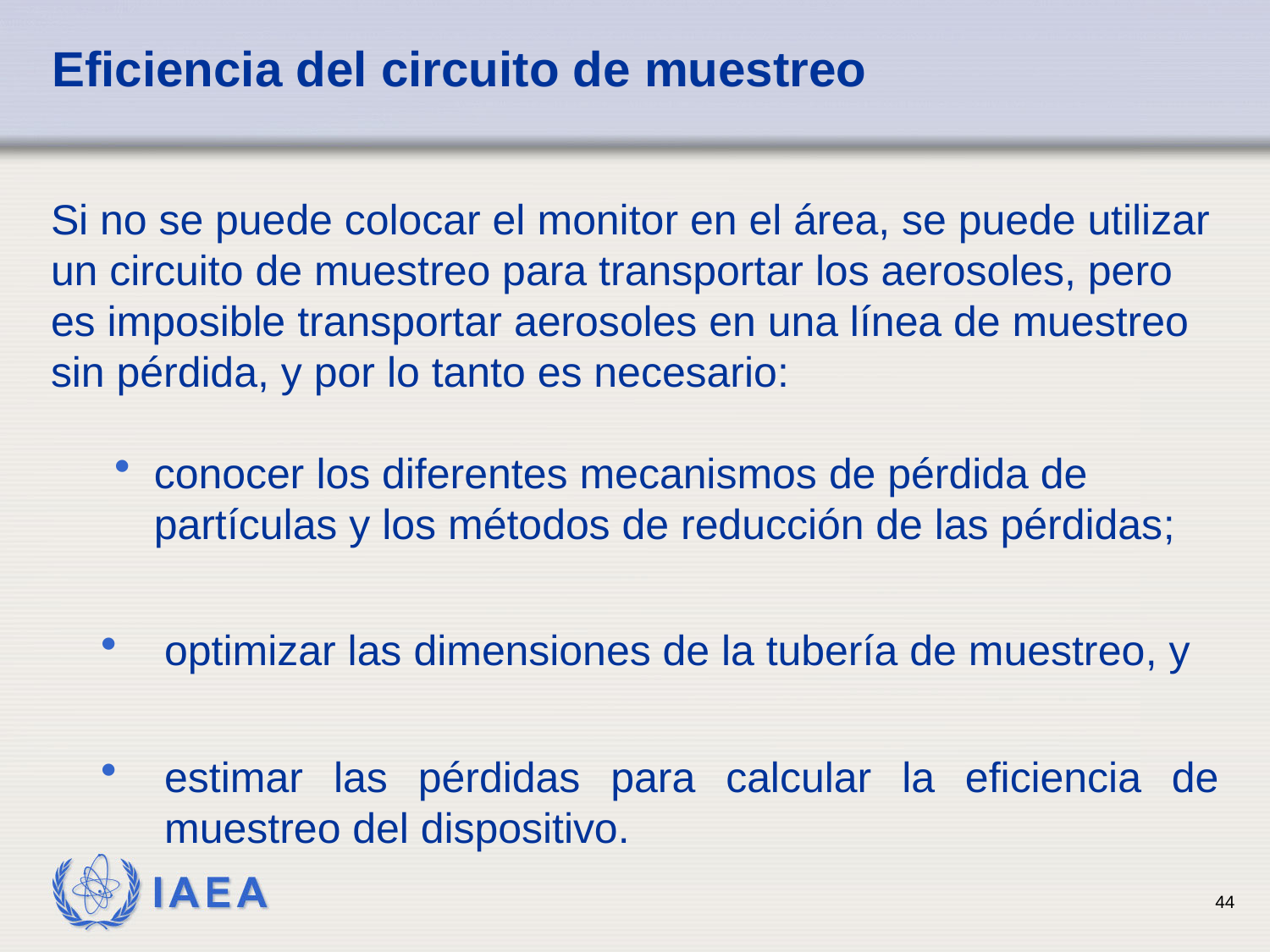

# Eficiencia del circuito de muestreo
Si no se puede colocar el monitor en el área, se puede utilizar un circuito de muestreo para transportar los aerosoles, pero es imposible transportar aerosoles en una línea de muestreo sin pérdida, y por lo tanto es necesario:

conocer los diferentes mecanismos de pérdida de partículas y los métodos de reducción de las pérdidas;

optimizar las dimensiones de la tubería de muestreo, y

estimar las pérdidas para calcular la eficiencia de muestreo del dispositivo.
44